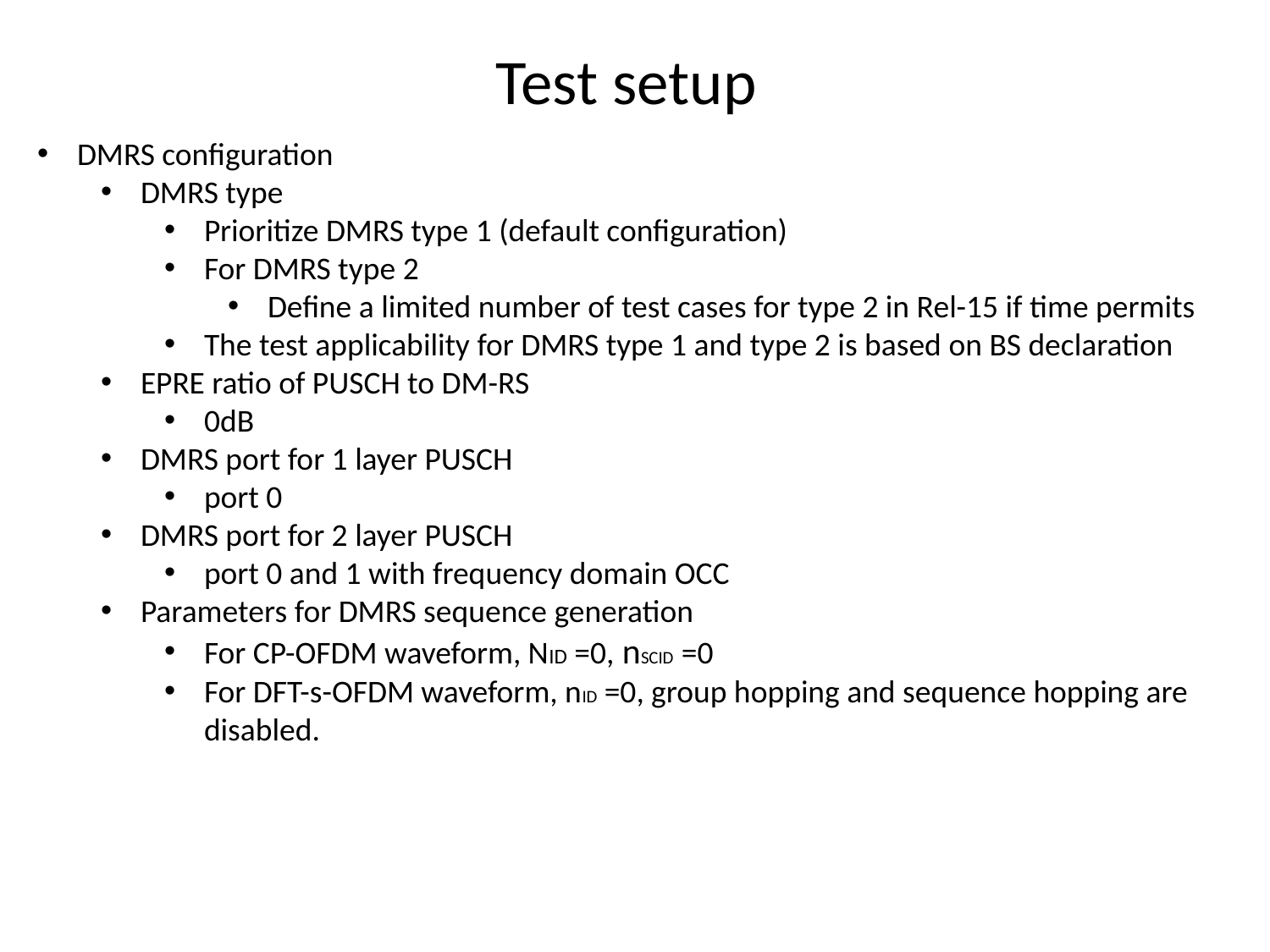

# Test setup
DMRS configuration
DMRS type
Prioritize DMRS type 1 (default configuration)
For DMRS type 2
Define a limited number of test cases for type 2 in Rel-15 if time permits
The test applicability for DMRS type 1 and type 2 is based on BS declaration
EPRE ratio of PUSCH to DM-RS
0dB
DMRS port for 1 layer PUSCH
port 0
DMRS port for 2 layer PUSCH
port 0 and 1 with frequency domain OCC
Parameters for DMRS sequence generation
For CP-OFDM waveform, NID =0, nSCID  =0
For DFT-s-OFDM waveform, nID =0, group hopping and sequence hopping are disabled.